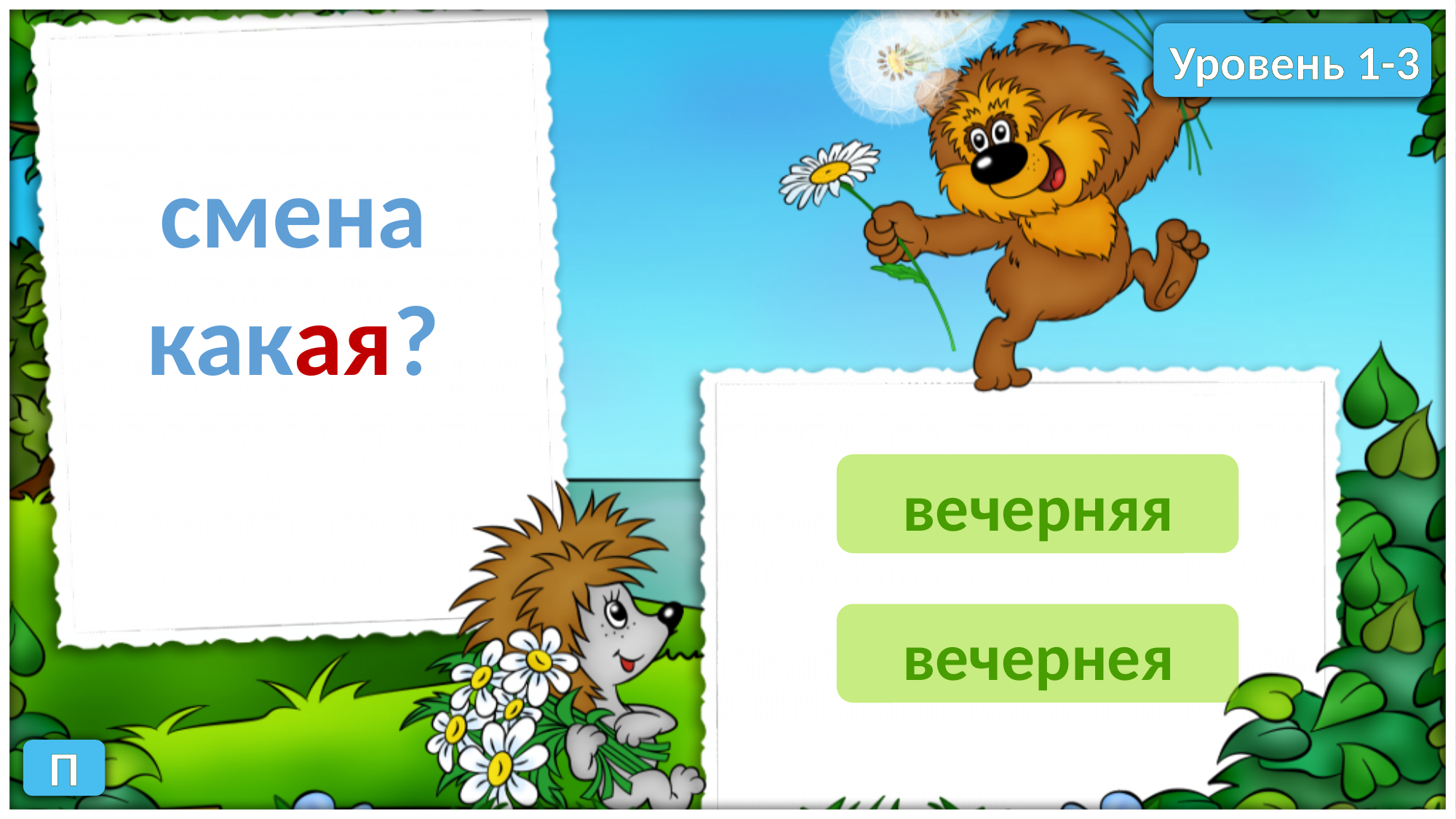

Уровень 1-3
смена
какая?

вечерняя

вечернея
П